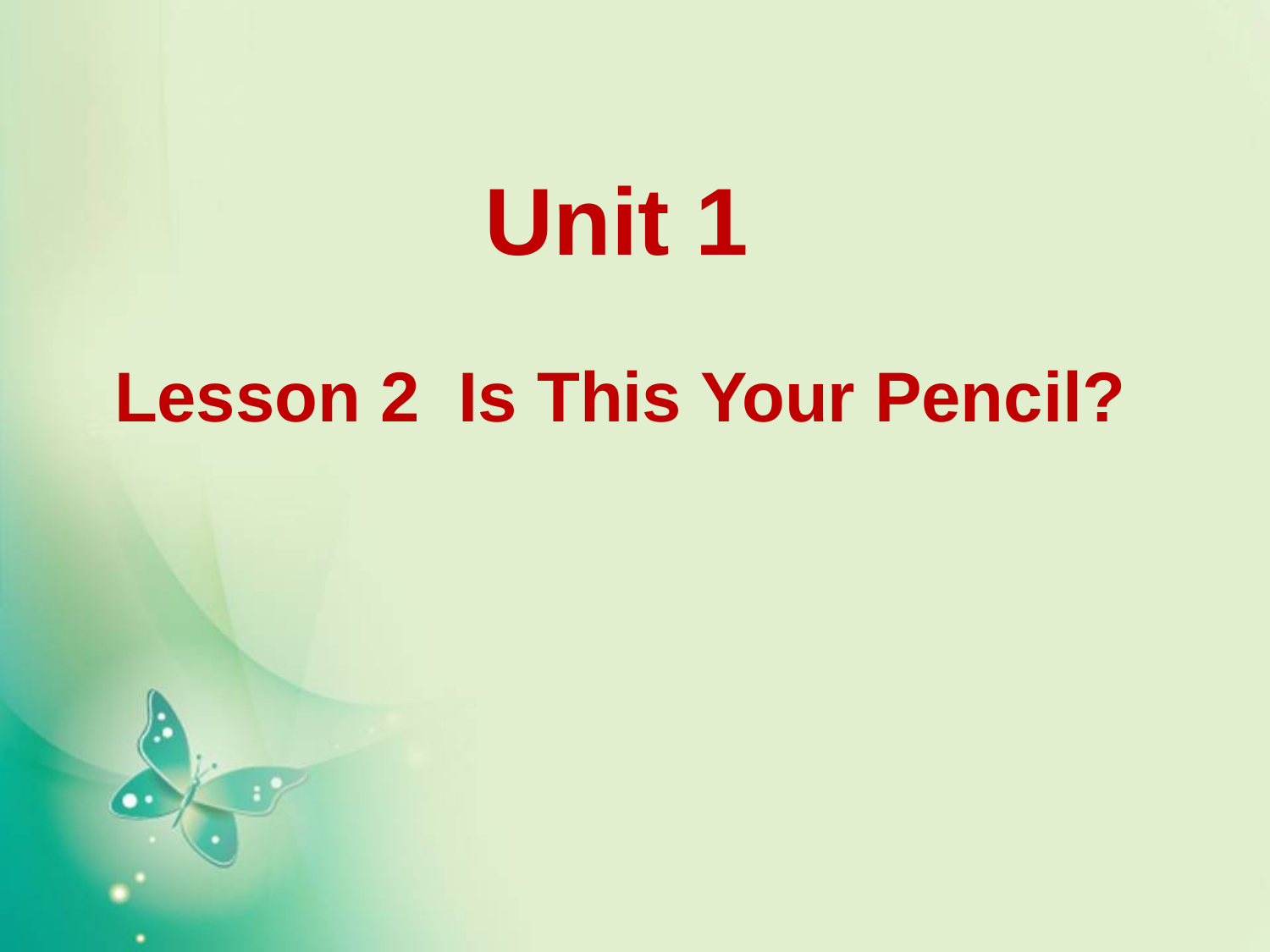

Unit 1
Lesson 2  Is This Your Pencil?